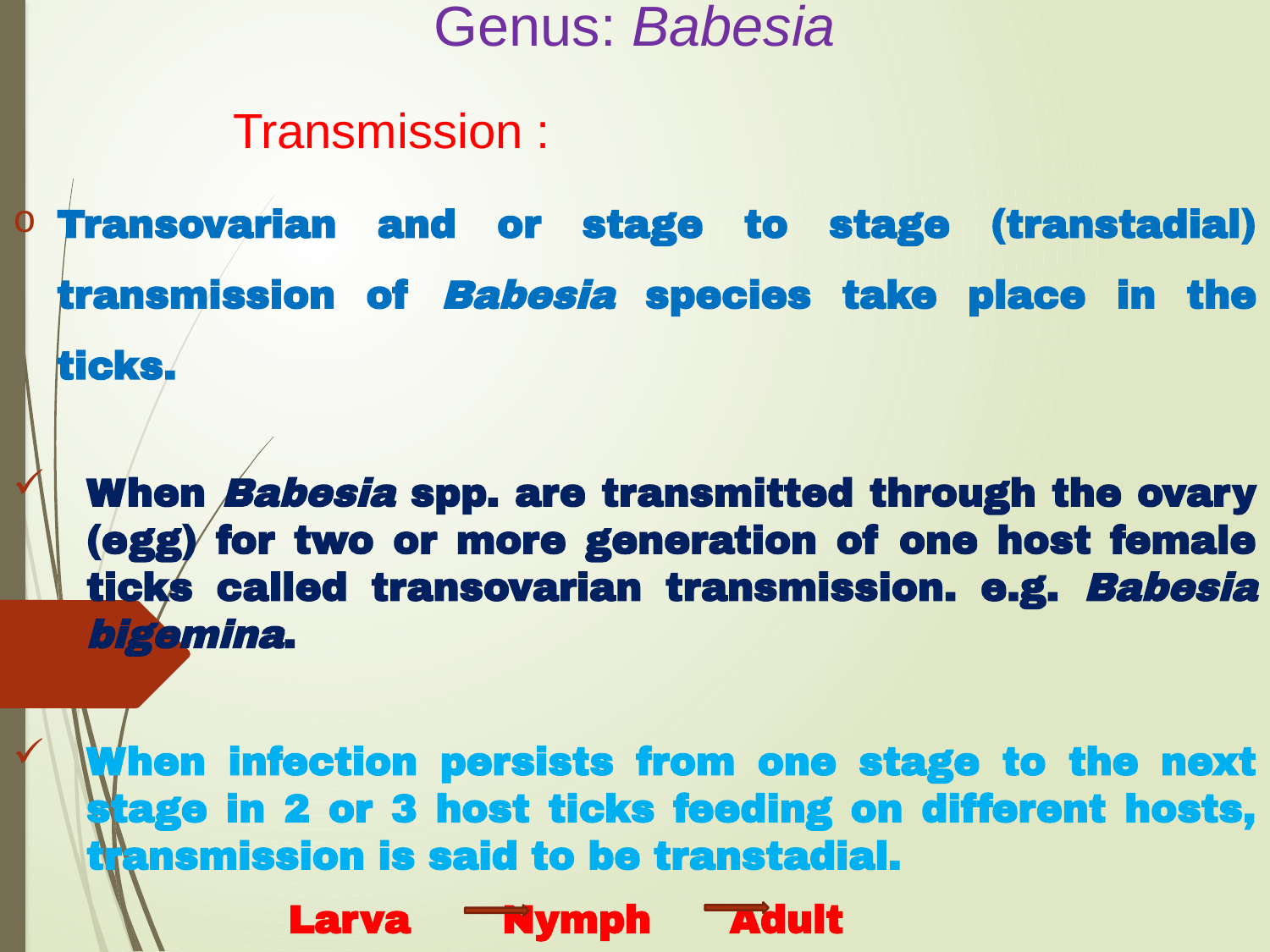

# Genus: Babesia
                    Transmission :
Transovarian and or stage to stage (transtadial) transmission of Babesia species take place in the ticks.

When Babesia spp. are transmitted through the ovary (egg) for two or more generation of one host female ticks called transovarian transmission. e.g. Babesia bigemina.

When infection persists from one stage to the next stage in 2 or 3 host ticks feeding on different hosts, transmission is said to be transtadial.
                     Larva       Nymph      Adult